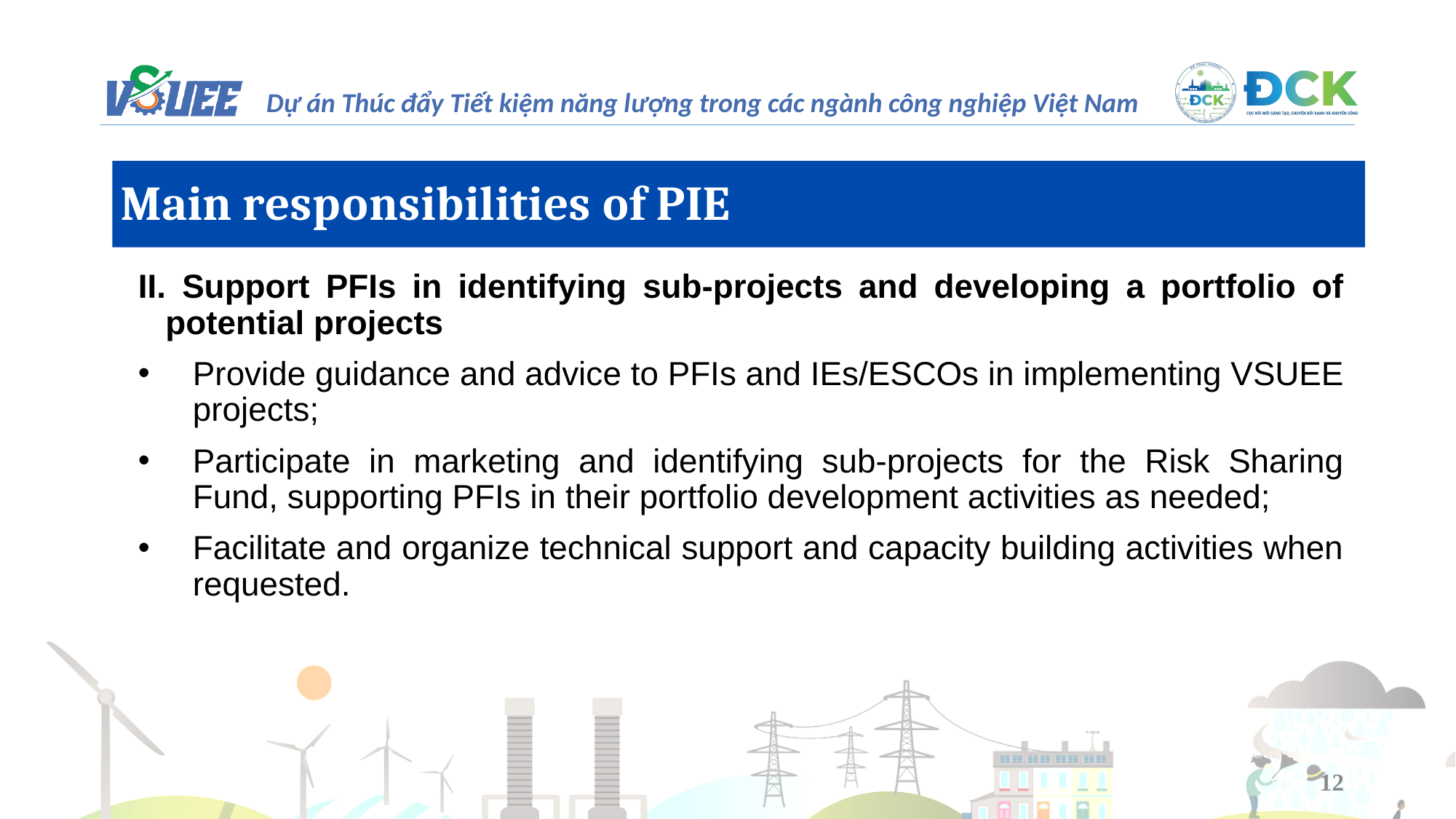

Main responsibilities of PIE
II. Support PFIs in identifying sub-projects and developing a portfolio of potential projects
Provide guidance and advice to PFIs and IEs/ESCOs in implementing VSUEE projects;
Participate in marketing and identifying sub-projects for the Risk Sharing Fund, supporting PFIs in their portfolio development activities as needed;
Facilitate and organize technical support and capacity building activities when requested.
12